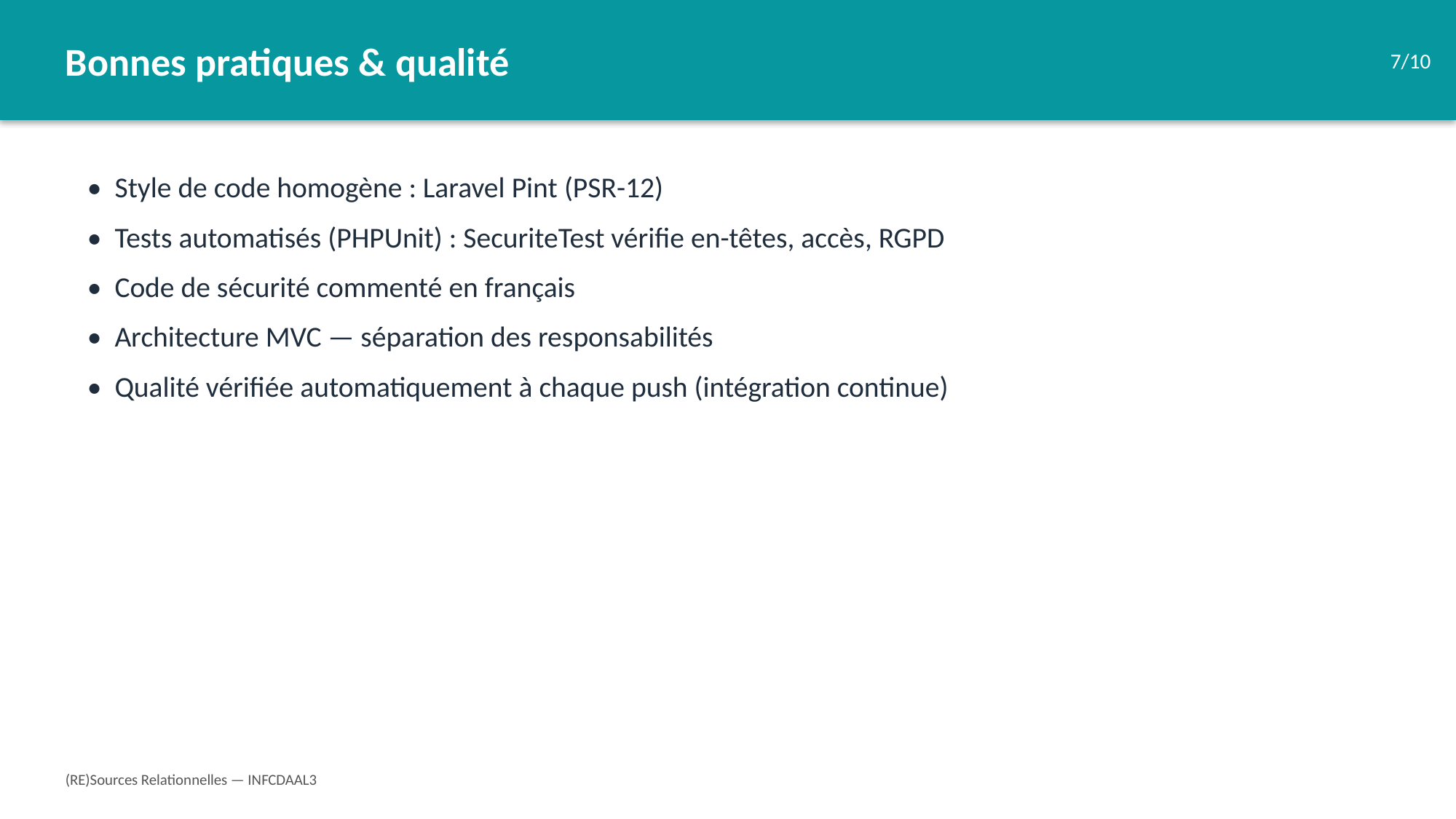

Bonnes pratiques & qualité
7/10
•  Style de code homogène : Laravel Pint (PSR-12)
•  Tests automatisés (PHPUnit) : SecuriteTest vérifie en-têtes, accès, RGPD
•  Code de sécurité commenté en français
•  Architecture MVC — séparation des responsabilités
•  Qualité vérifiée automatiquement à chaque push (intégration continue)
(RE)Sources Relationnelles — INFCDAAL3